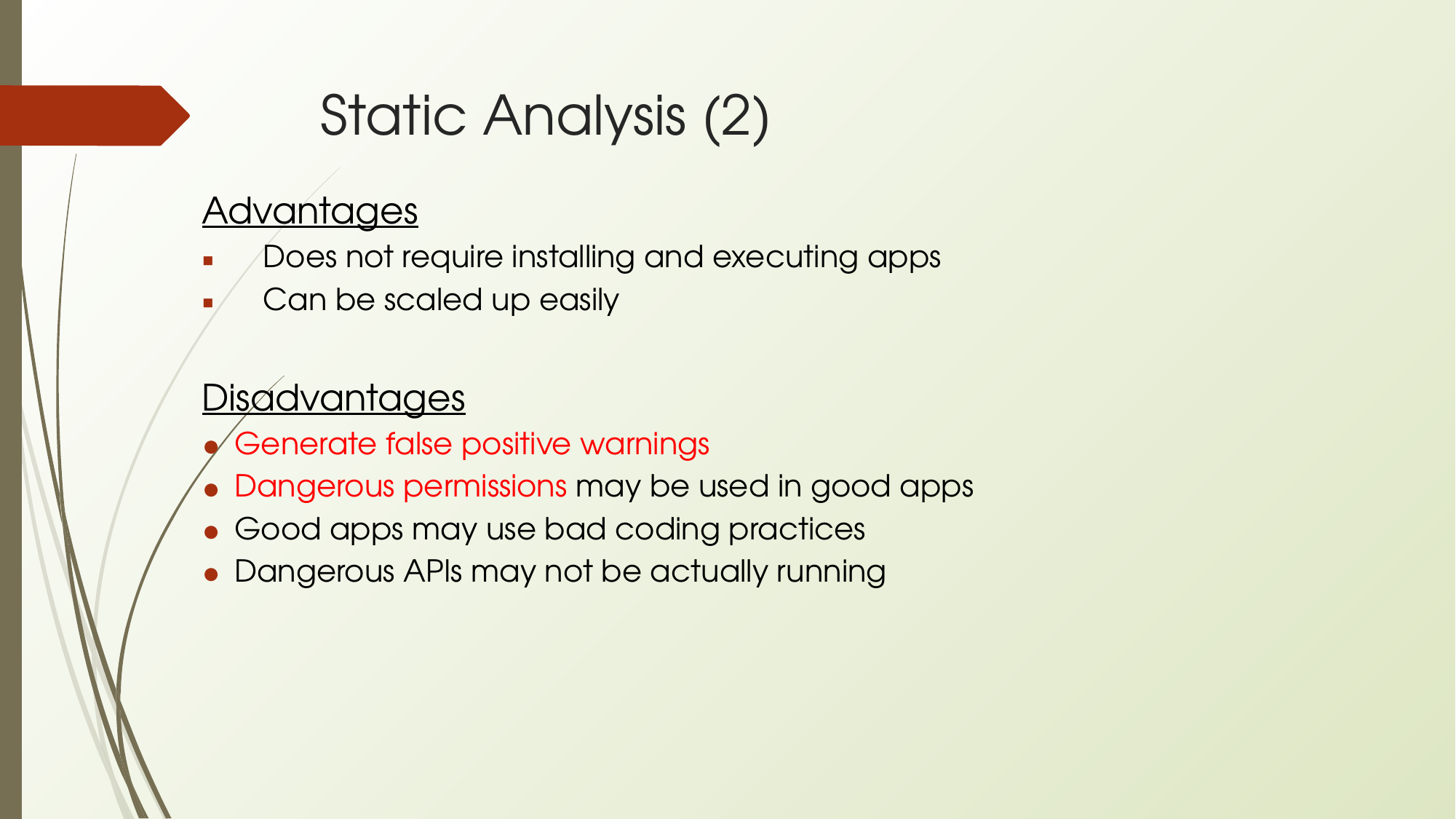

# Static Analysis (2)
Advantages
Does not require installing and executing apps
Can be scaled up easily

Disadvantages
Generate false positive warnings
Dangerous permissions may be used in good apps
Good apps may use bad coding practices
Dangerous APIs may not be actually running